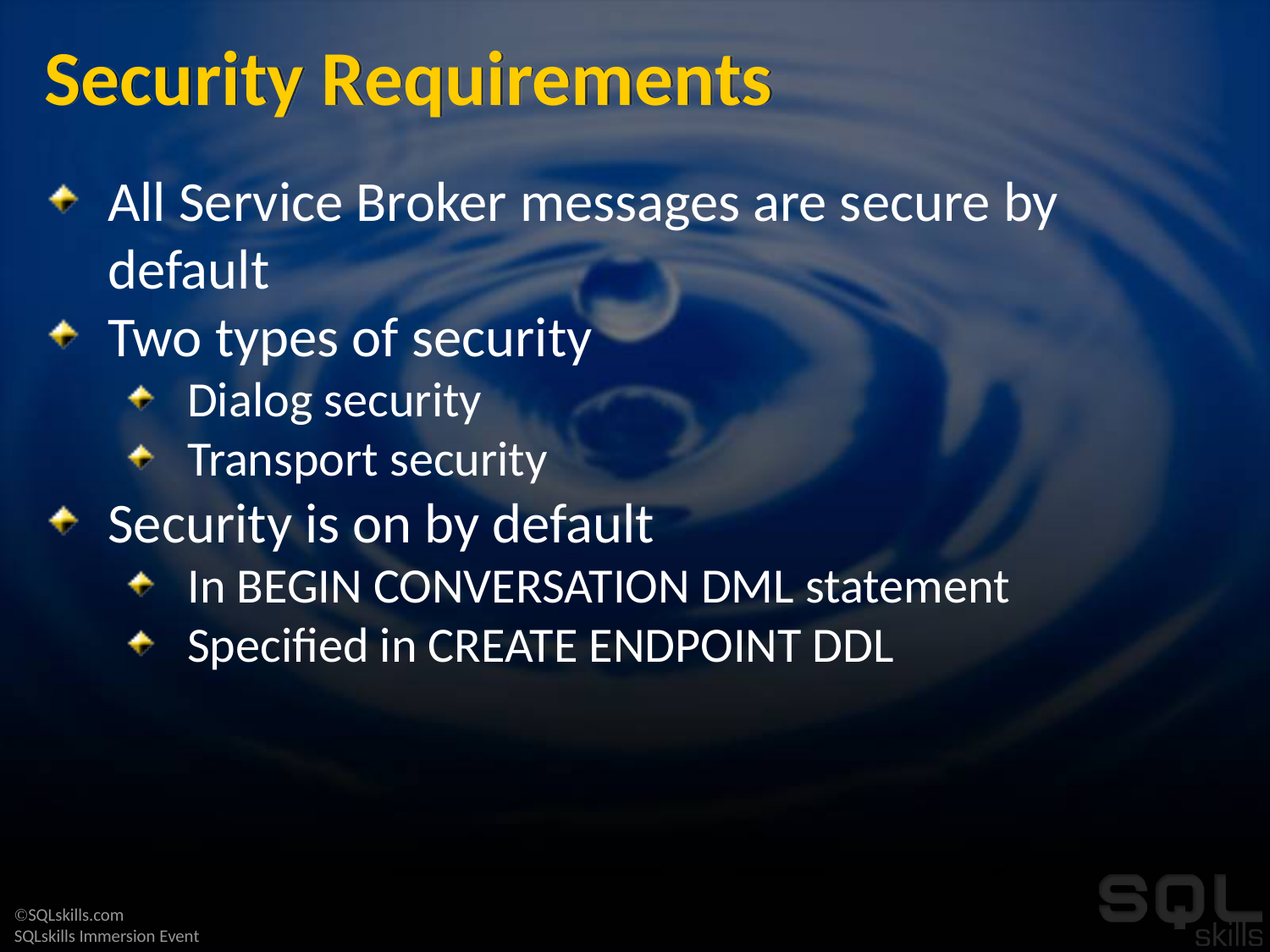

# Security Requirements
All Service Broker messages are secure by default
Two types of security
Dialog security
Transport security
Security is on by default
In BEGIN CONVERSATION DML statement
Specified in CREATE ENDPOINT DDL